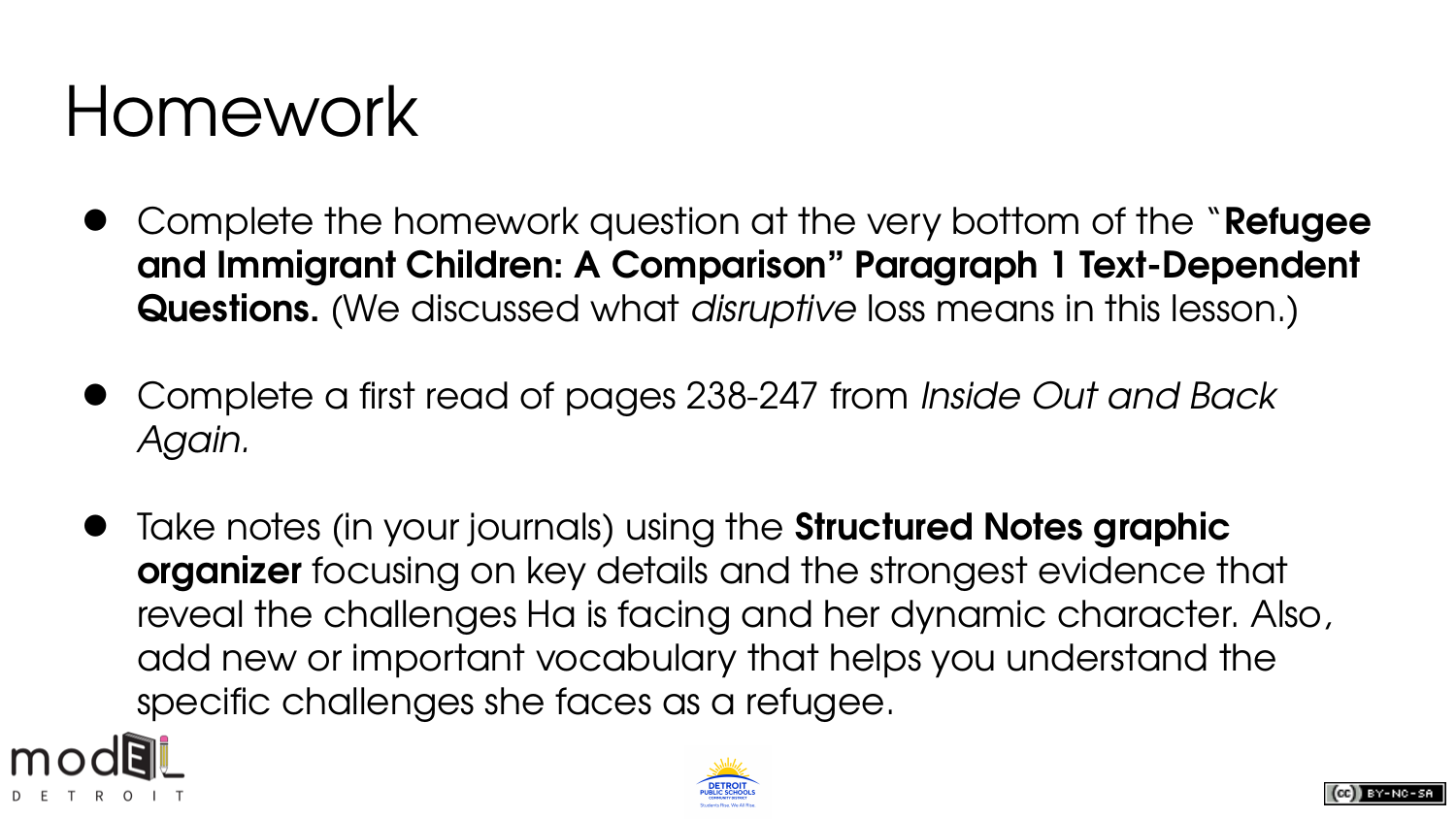

# Homework
Complete the homework question at the very bottom of the “Refugee and Immigrant Children: A Comparison” Paragraph 1 Text-Dependent Questions. (We discussed what disruptive loss means in this lesson.)

Complete a first read of pages 238-247 from Inside Out and Back Again.

Take notes (in your journals) using the Structured Notes graphic organizer focusing on key details and the strongest evidence that reveal the challenges Ha is facing and her dynamic character. Also, add new or important vocabulary that helps you understand the specific challenges she faces as a refugee.